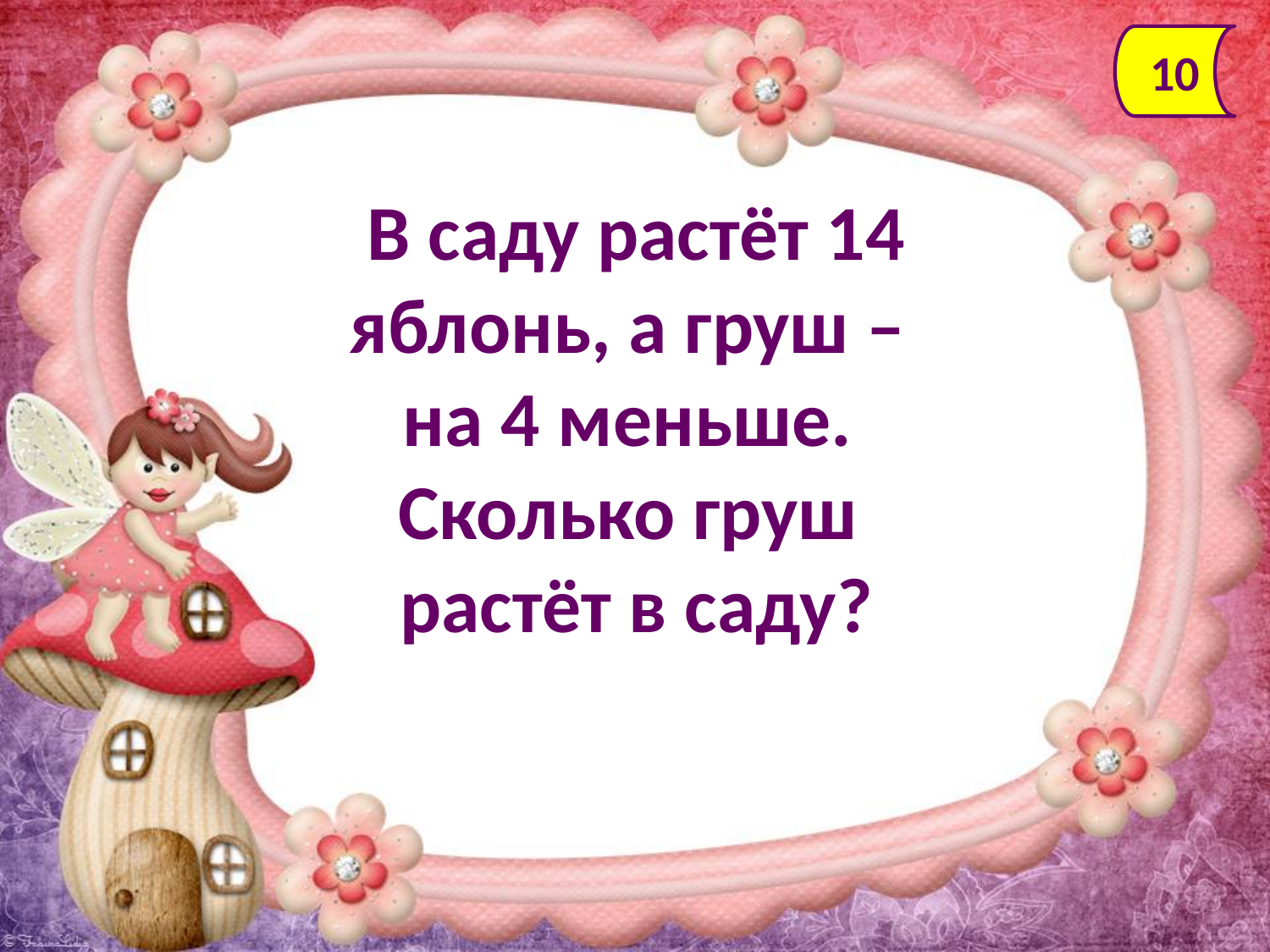

10
В саду растёт 14 яблонь, а груш –
на 4 меньше.
Сколько груш
растёт в саду?